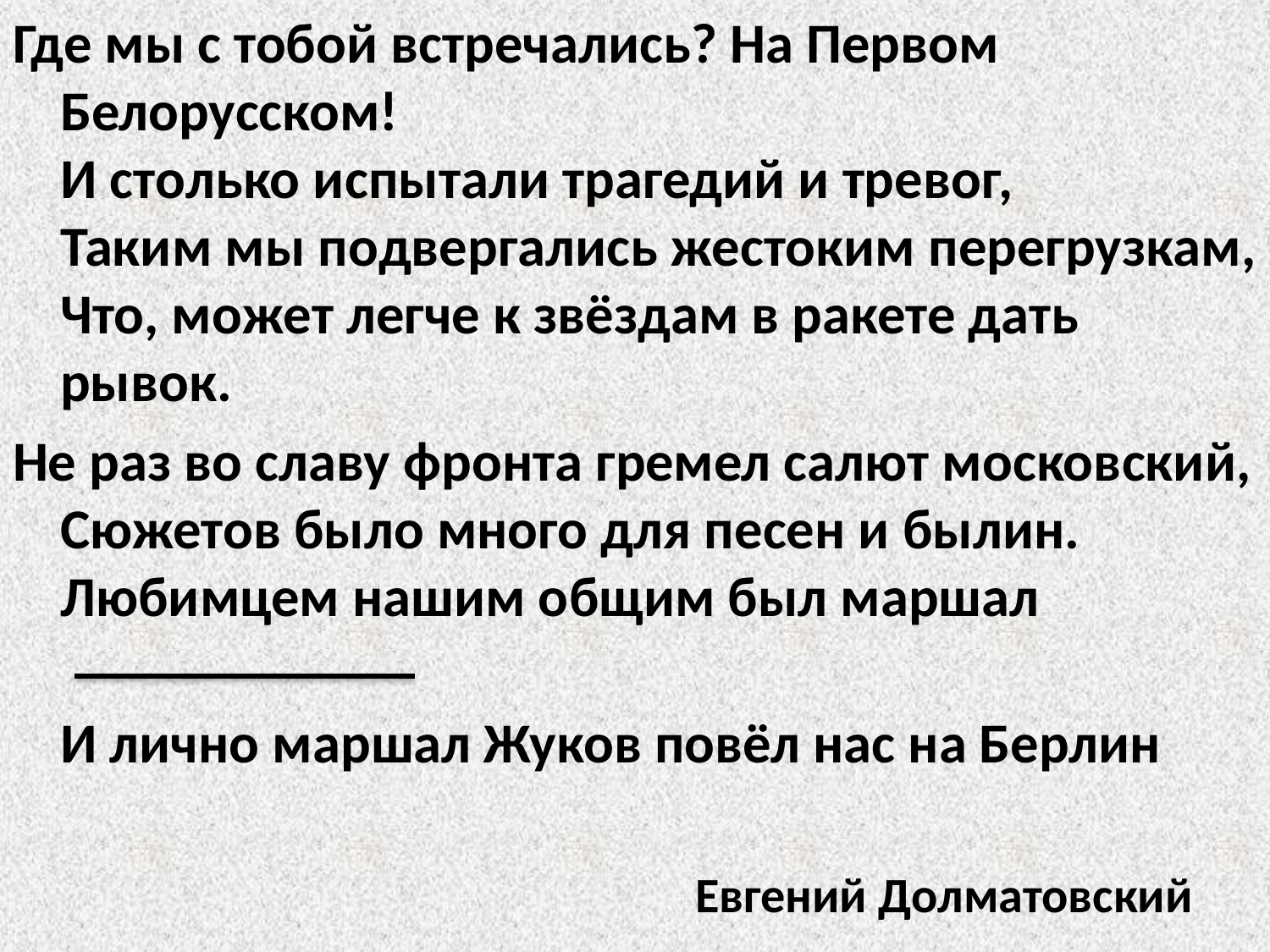

Где мы с тобой встречались? На Первом Белорусском!
И столько испытали трагедий и тревог,
Таким мы подвергались жестоким перегрузкам,
Что, может легче к звёздам в ракете дать рывок.
Не раз во славу фронта гремел салют московский,
Сюжетов было много для песен и былин.
Любимцем нашим общим был маршал
И лично маршал Жуков повёл нас на Берлин

						Евгений Долматовский

#